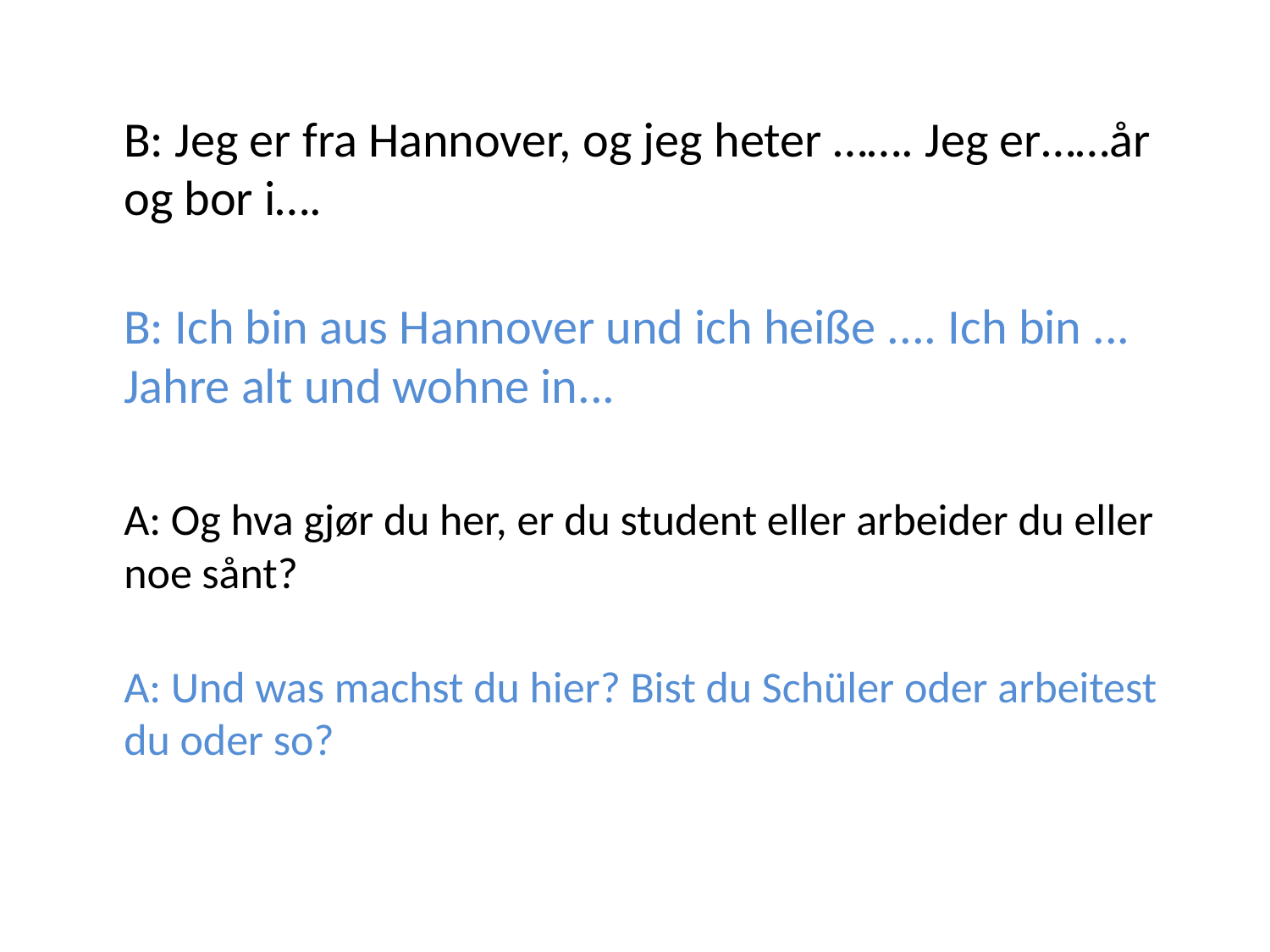

#

	B: Jeg er fra Hannover, og jeg heter ……. Jeg er……år og bor i….
B: Ich bin aus Hannover und ich heiße .... Ich bin ... Jahre alt und wohne in...

	A: Og hva gjør du her, er du student eller arbeider du eller noe sånt?
A: Und was machst du hier? Bist du Schüler oder arbeitest du oder so?